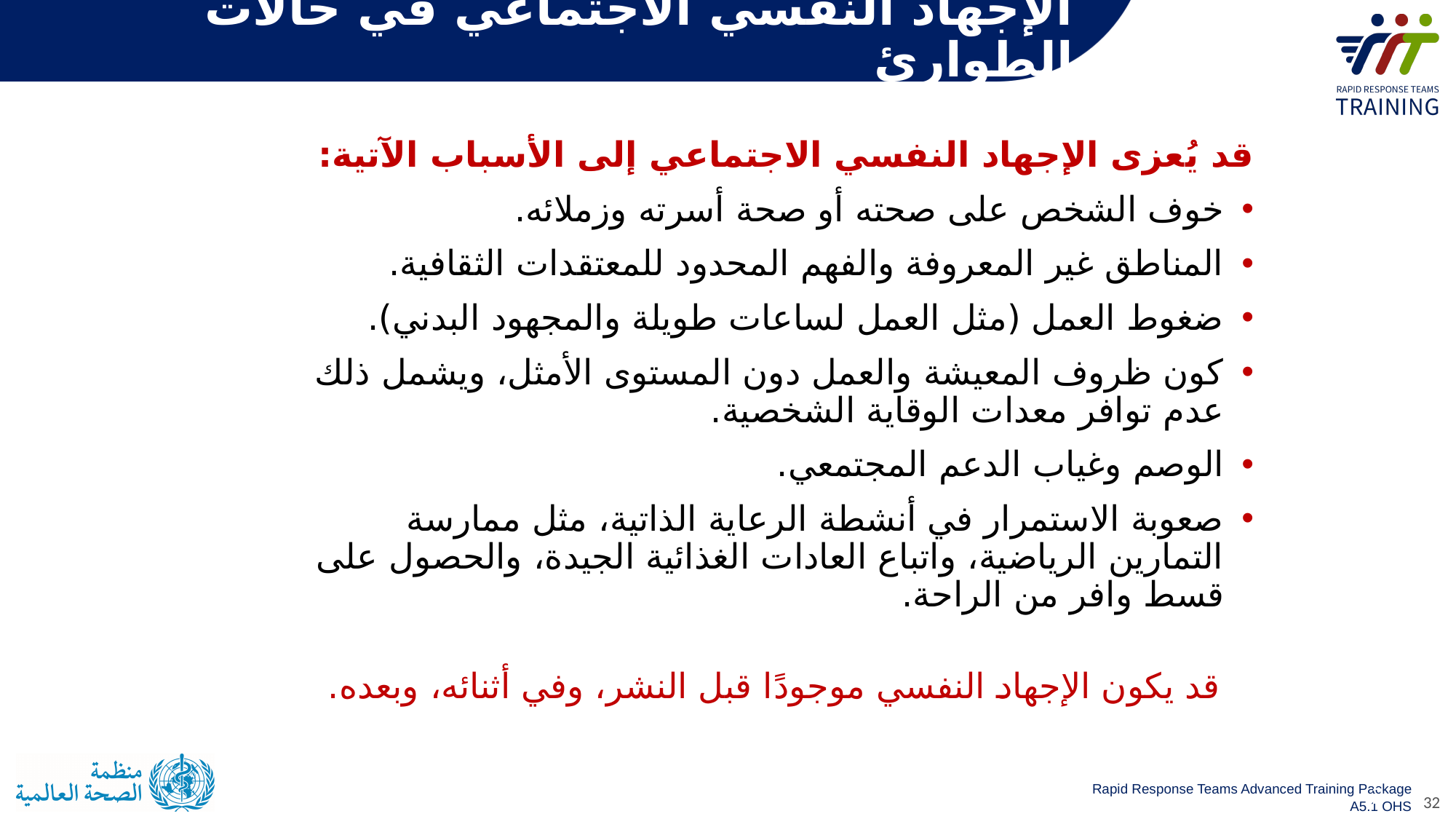

الإجهاد النفسي الاجتماعي في حالات الطوارئ
قد يُعزى الإجهاد النفسي الاجتماعي إلى الأسباب الآتية:
خوف الشخص على صحته أو صحة أسرته وزملائه.
المناطق غير المعروفة والفهم المحدود للمعتقدات الثقافية.
ضغوط العمل (مثل العمل لساعات طويلة والمجهود البدني).
كون ظروف المعيشة والعمل دون المستوى الأمثل، ويشمل ذلك عدم توافر معدات الوقاية الشخصية.
الوصم وغياب الدعم المجتمعي.
صعوبة الاستمرار في أنشطة الرعاية الذاتية، مثل ممارسة التمارين الرياضية، واتباع العادات الغذائية الجيدة، والحصول على قسط وافر من الراحة.
قد يكون الإجهاد النفسي موجودًا قبل النشر، وفي أثنائه، وبعده.
32